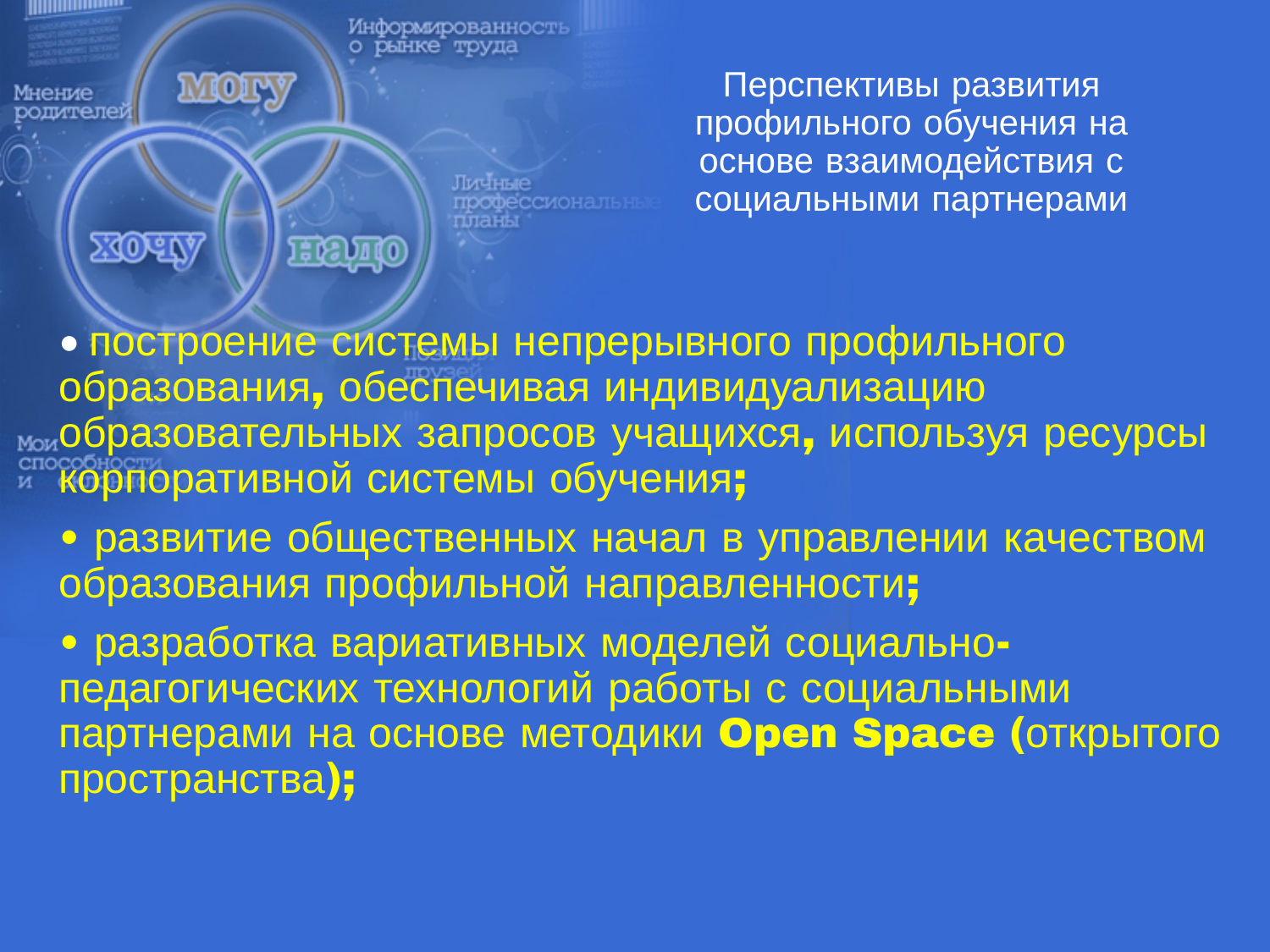

# Перспективы развития профильного обучения на основе взаимодействия с социальными партнерами
• построение системы непрерывного профильного образования, обеспечивая индивидуализацию образовательных запросов учащихся, используя ресурсы корпоративной системы обучения;
• развитие общественных начал в управлении качеством образования профильной направленности;
• разработка вариативных моделей социально-педагогических технологий работы с социальными партнерами на основе методики Open Space (открытого пространства);